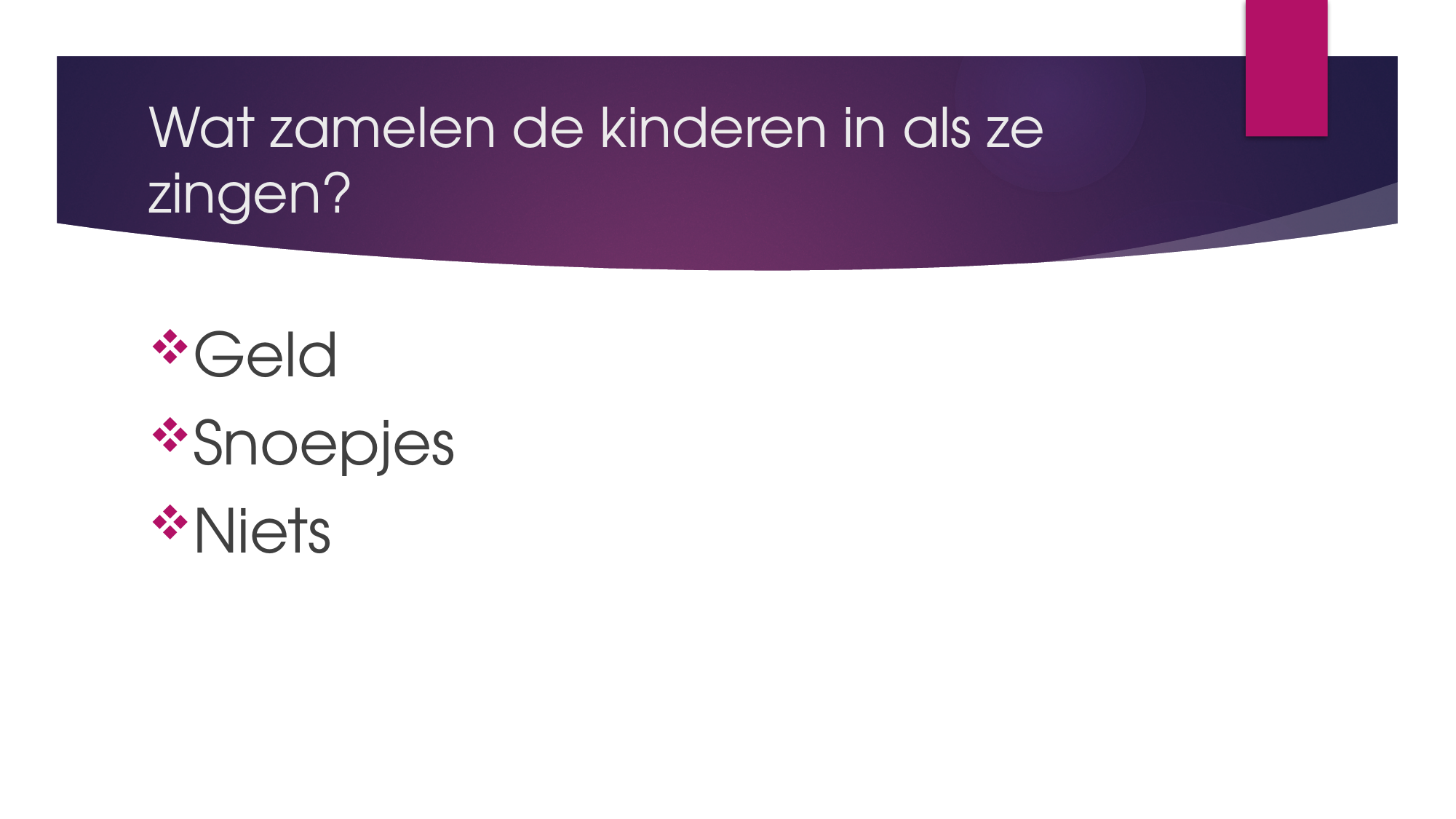

# Wat zamelen de kinderen in als ze zingen?
Geld
Snoepjes
Niets